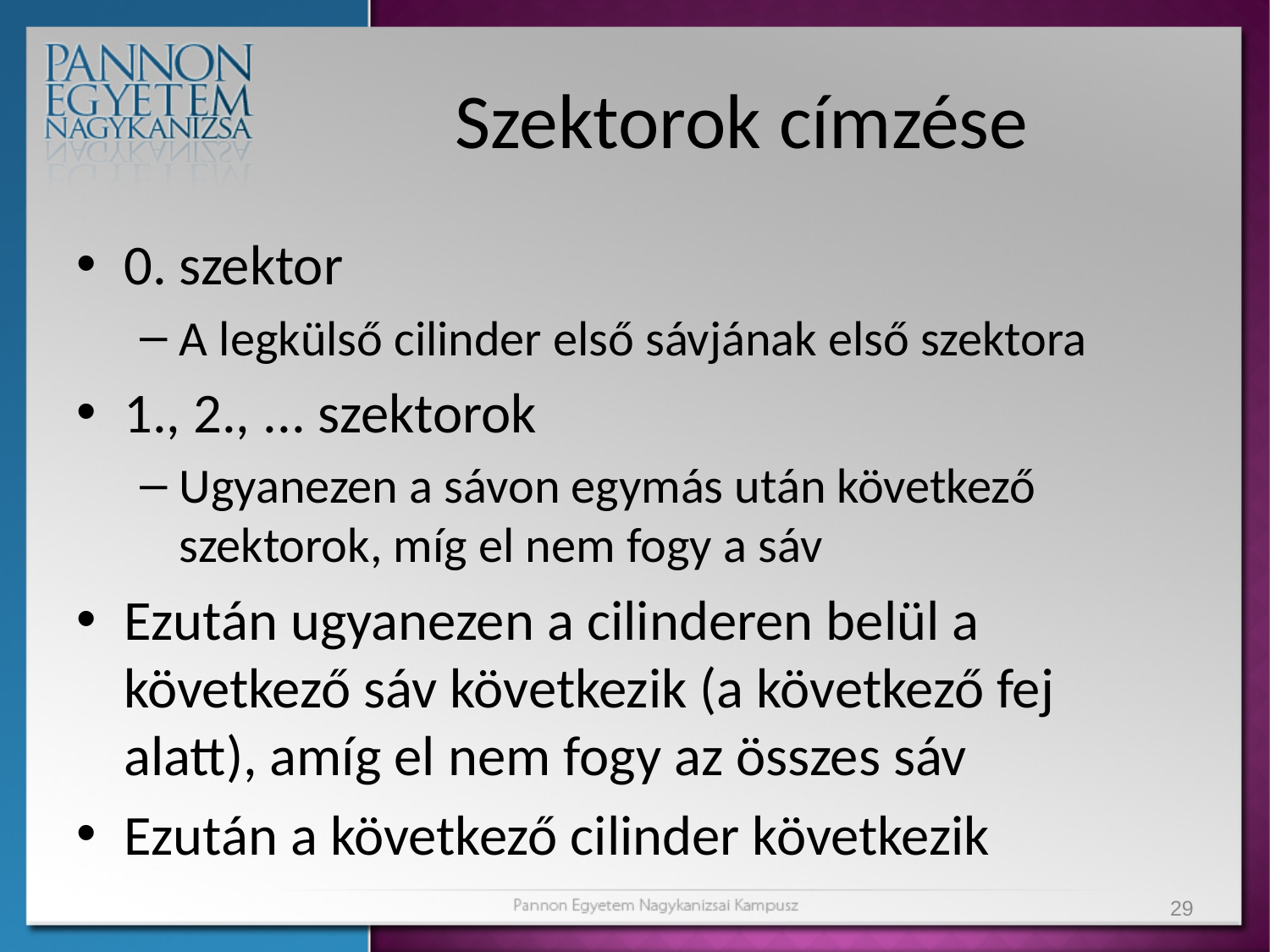

# Szektorok címzése
0. szektor
A legkülső cilinder első sávjának első szektora
1., 2., ... szektorok
Ugyanezen a sávon egymás után következő szektorok, míg el nem fogy a sáv
Ezután ugyanezen a cilinderen belül a következő sáv következik (a következő fej alatt), amíg el nem fogy az összes sáv
Ezután a következő cilinder következik
29